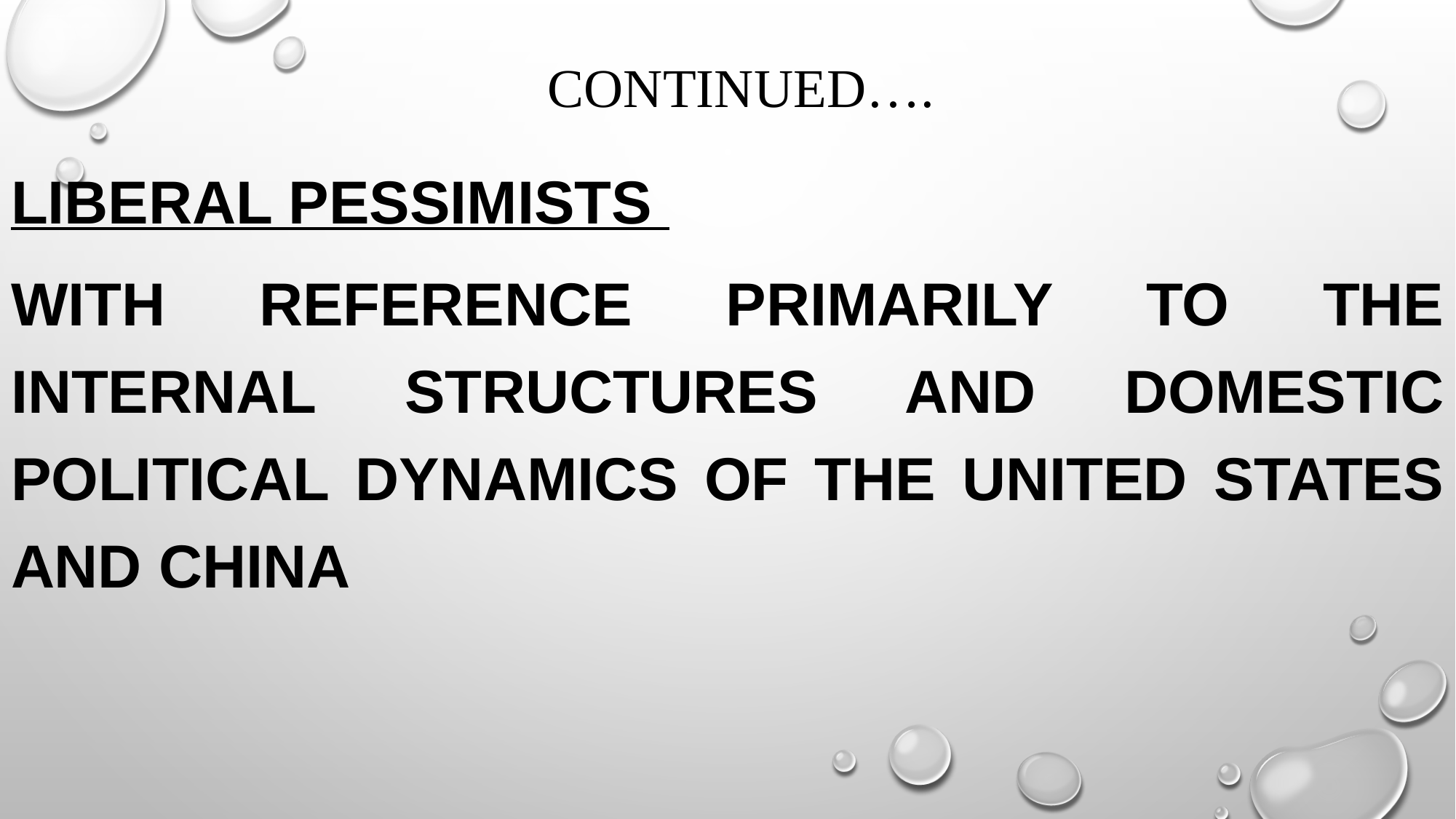

# continued….
Liberal Pessimists
with reference primarily to the internal structures and domestic political dynamics of the United States and China